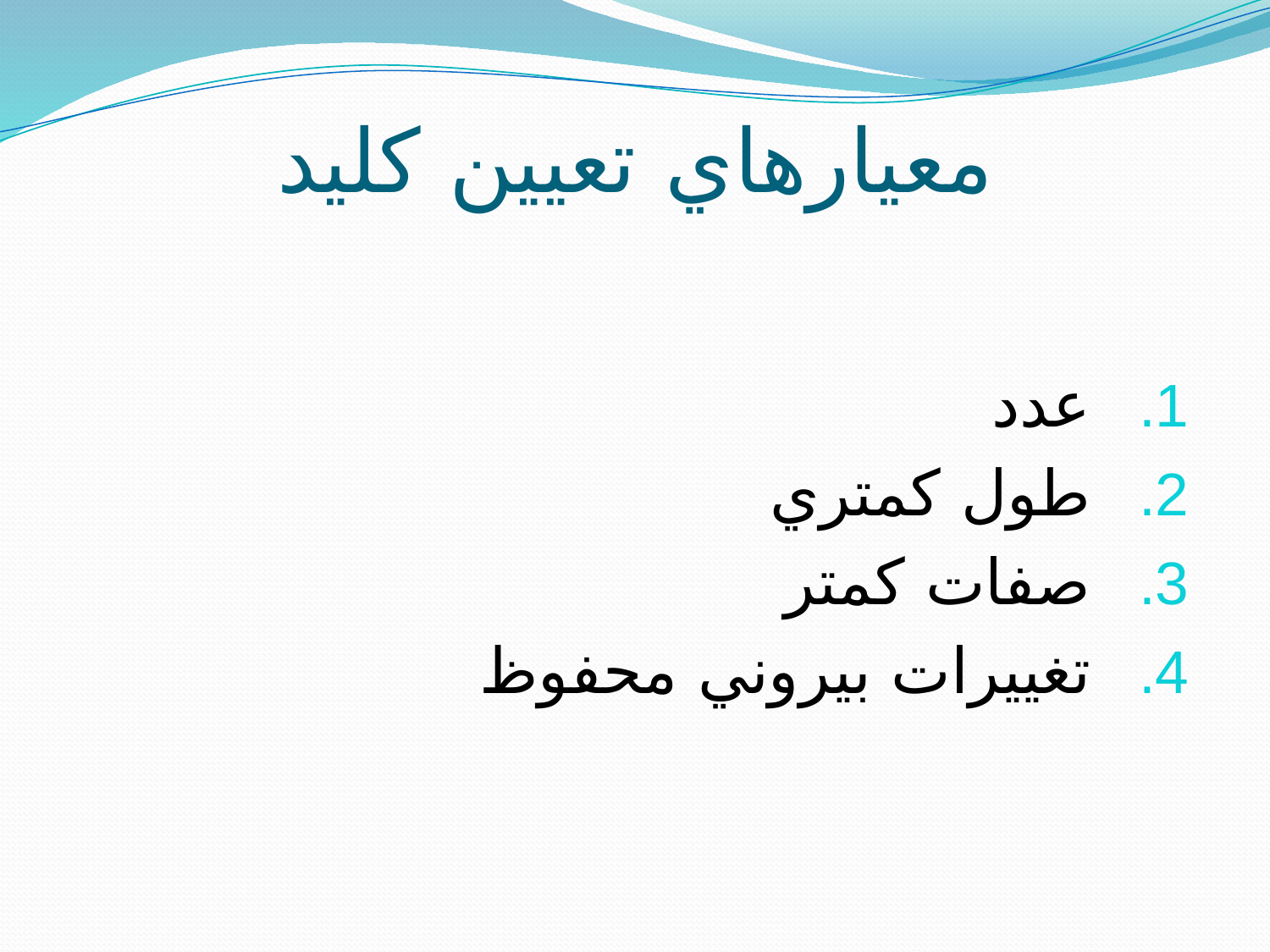

# معيارهاي تعيين کليد

عدد
طول کمتري
صفات کمتر
تغييرات بيروني محفوظ